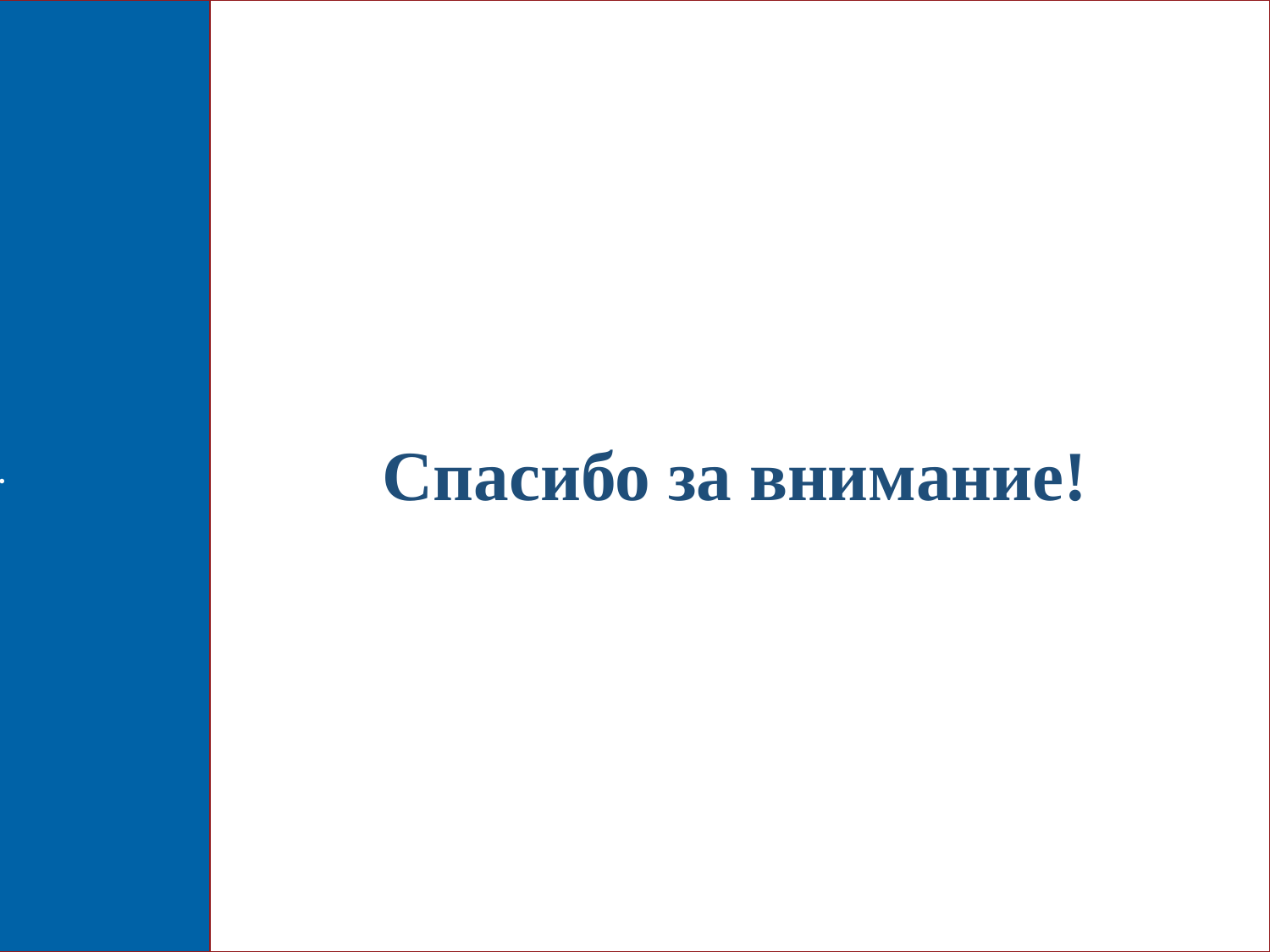

| . |  |
| --- | --- |
# Спасибо за внимание!